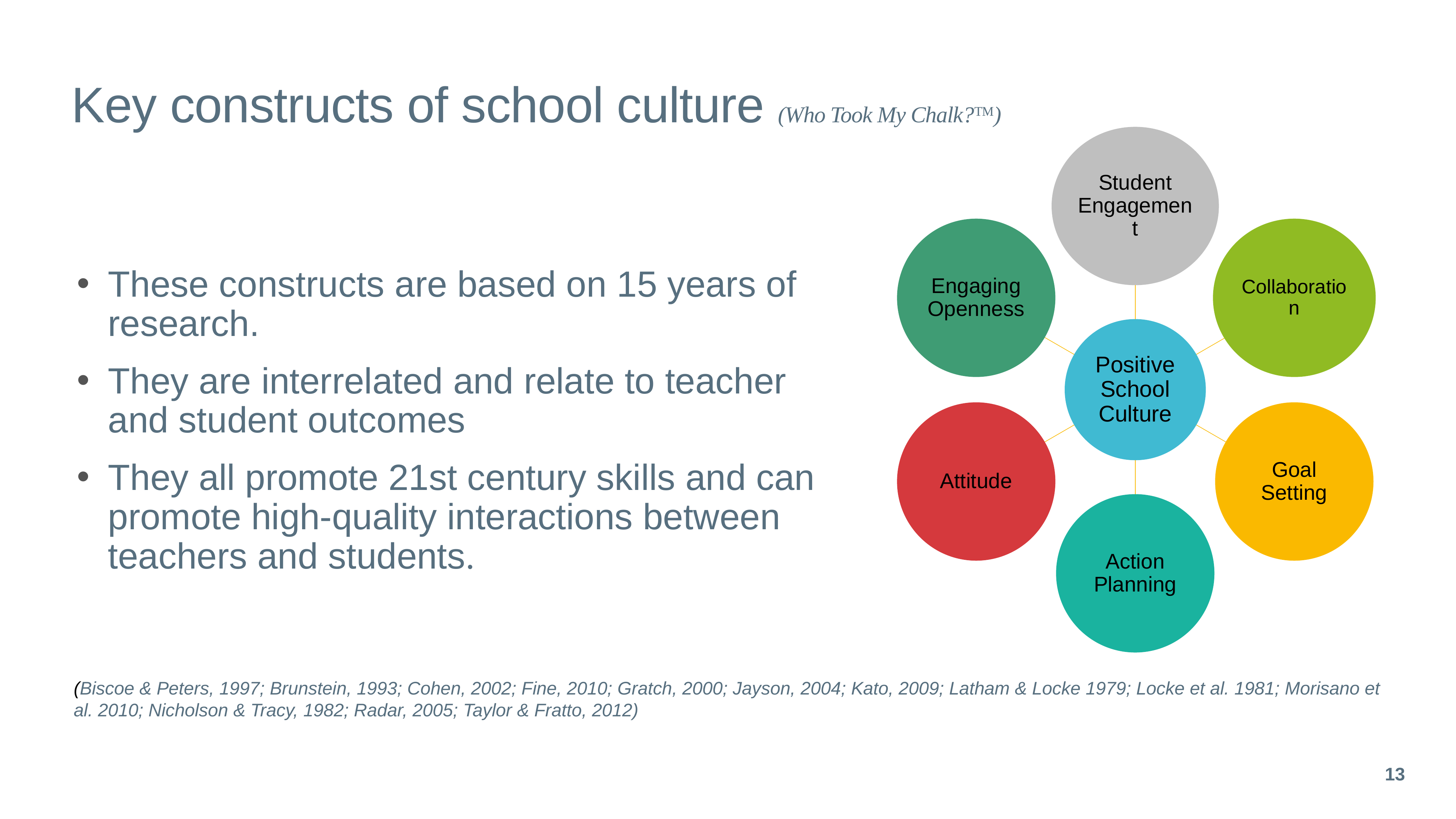

# Key constructs of school culture (Who Took My Chalk?TM)
Positive School Culture

Student Engagement

Collaboration

Goal Setting

Action Planning

Attitude

Engaging Openness
These constructs are based on 15 years of research.
They are interrelated and relate to teacher and student outcomes
They all promote 21st century skills and can promote high-quality interactions between teachers and students.
(Biscoe & Peters, 1997; Brunstein, 1993; Cohen, 2002; Fine, 2010; Gratch, 2000; Jayson, 2004; Kato, 2009; Latham & Locke 1979; Locke et al. 1981; Morisano et al. 2010; Nicholson & Tracy, 1982; Radar, 2005; Taylor & Fratto, 2012)
13